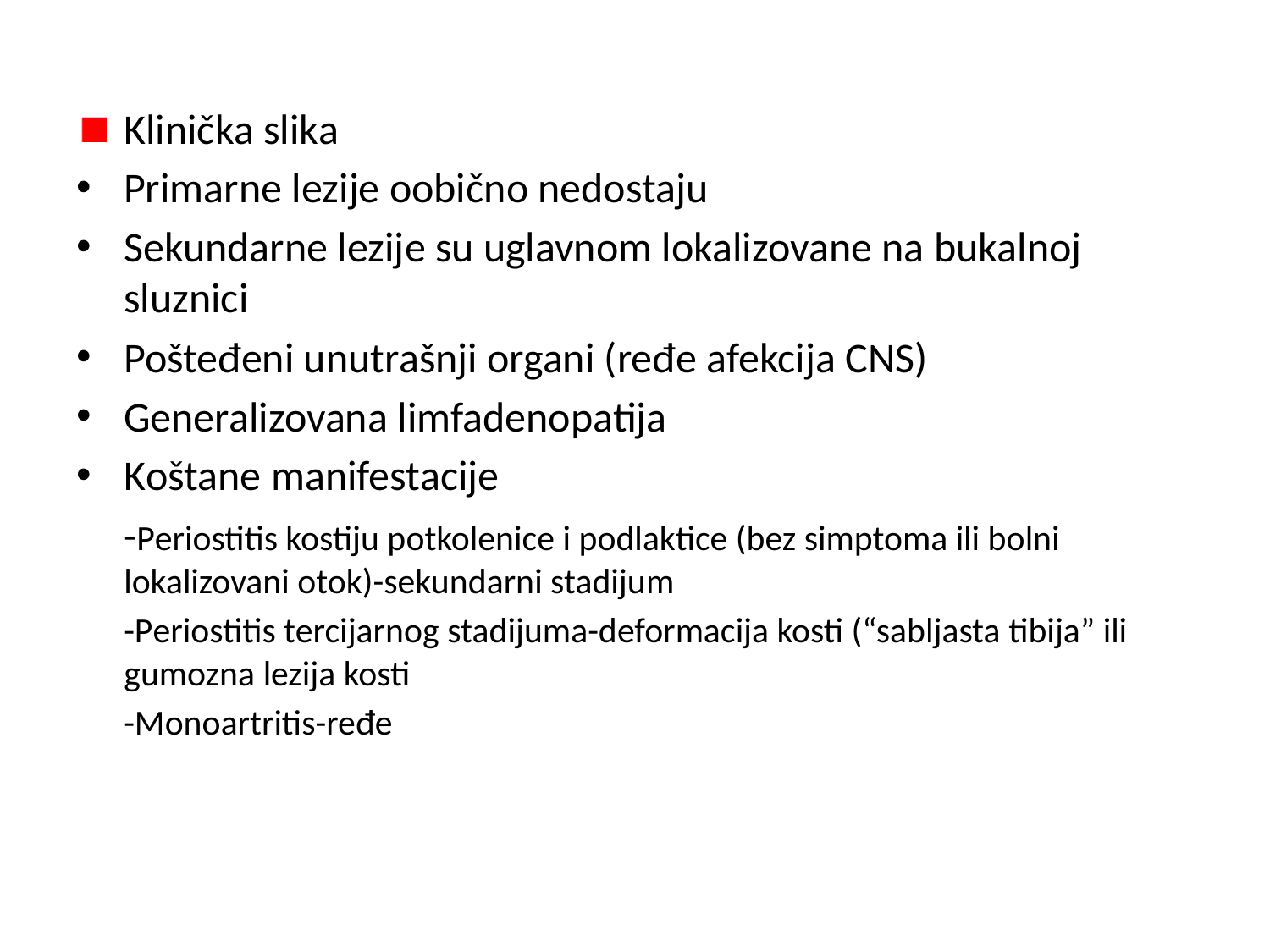

Klinička slika
Primarne lezije oobično nedostaju
Sekundarne lezije su uglavnom lokalizovane na bukalnoj sluznici
Pošteđeni unutrašnji organi (ređe afekcija CNS)
Generalizovana limfadenopatija
Koštane manifestacije
	-Periostitis kostiju potkolenice i podlaktice (bez simptoma ili bolni lokalizovani otok)-sekundarni stadijum
	-Periostitis tercijarnog stadijuma-deformacija kosti (“sabljasta tibija” ili gumozna lezija kosti
	-Monoartritis-ređe